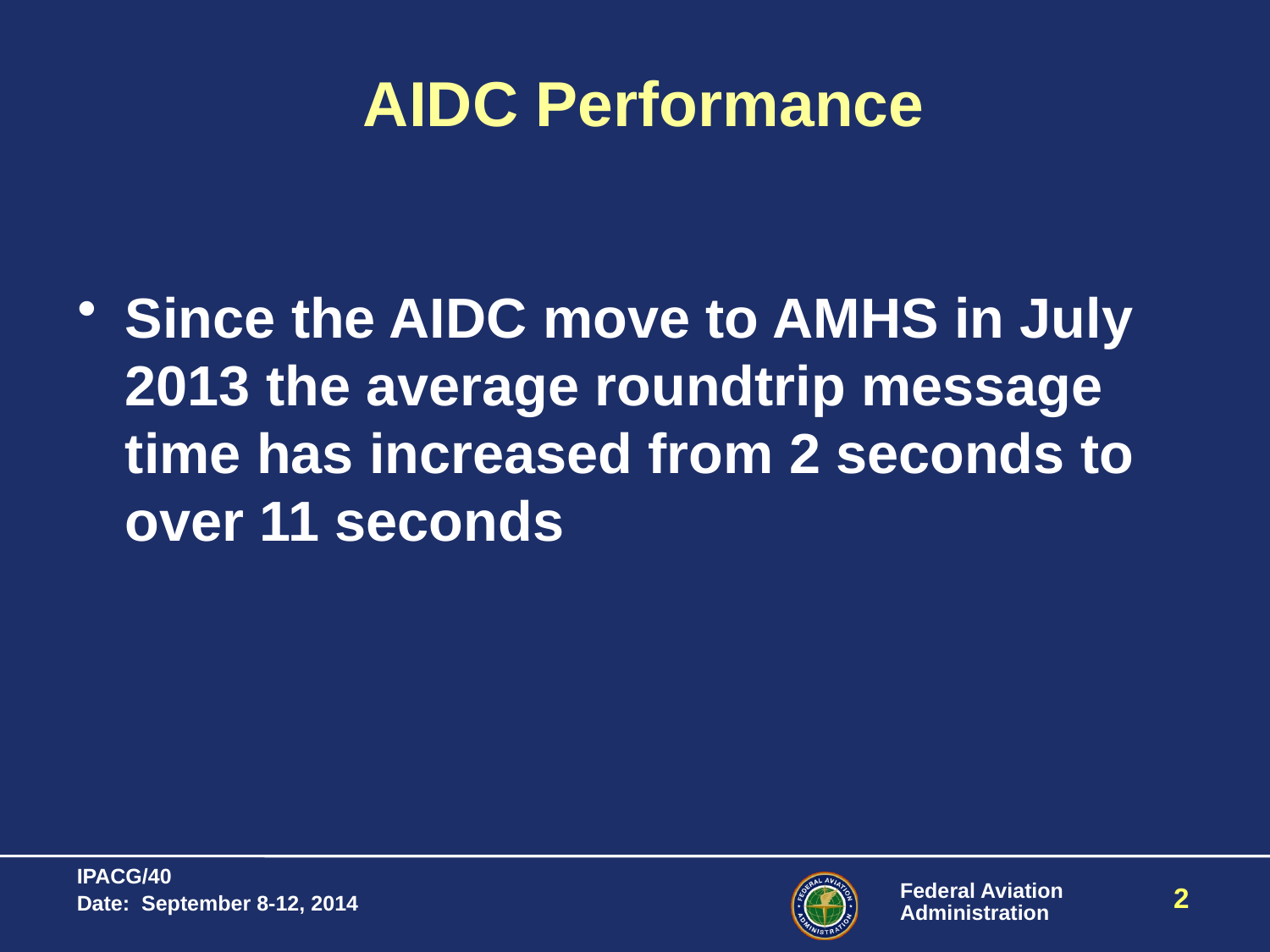

# AIDC Performance

Since the AIDC move to AMHS in July 2013 the average roundtrip message time has increased from 2 seconds to over 11 seconds

2